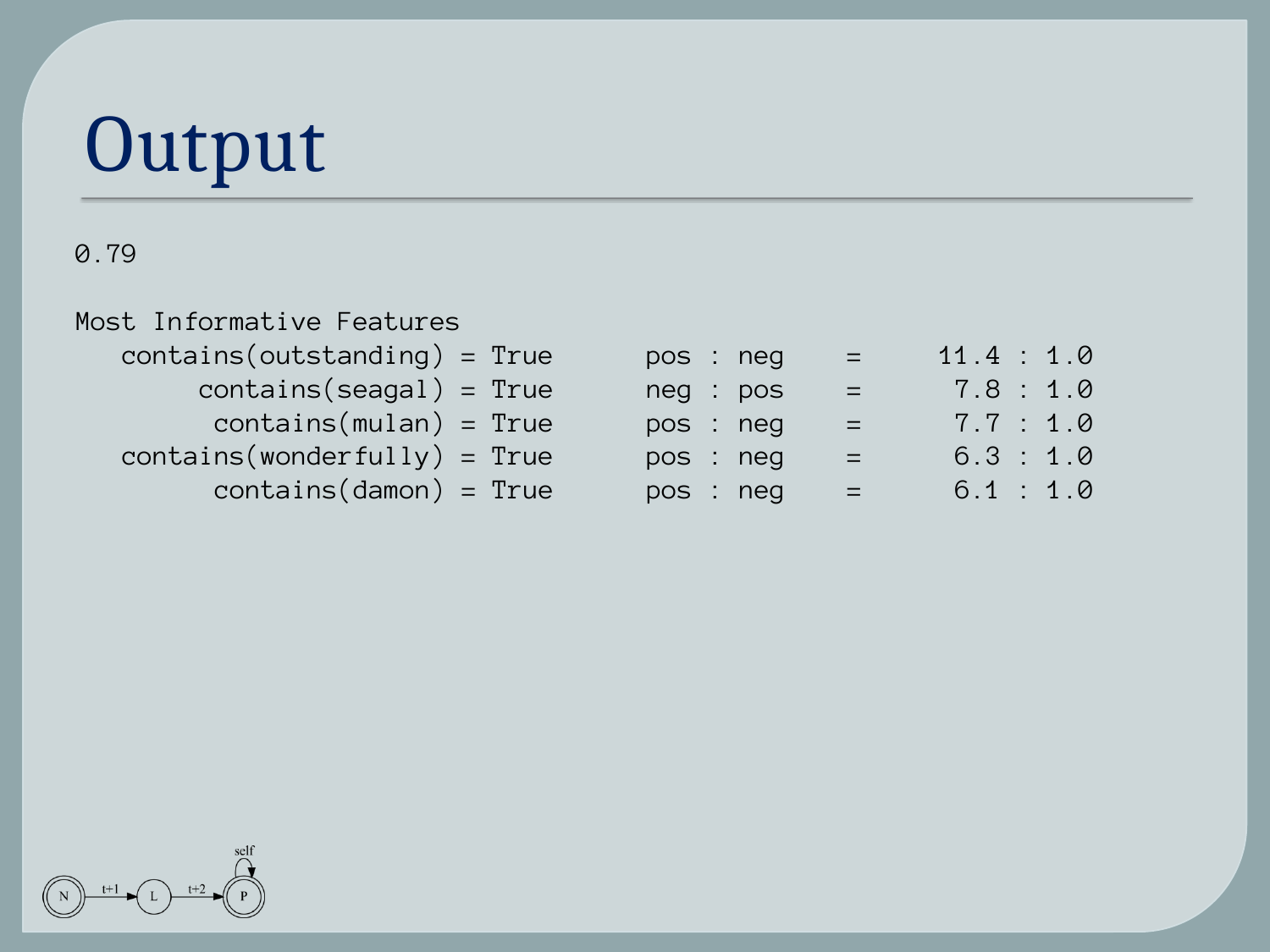

# Output
0.79

Most Informative Features
   contains(outstanding) = True      pos : neg    =     11.4 : 1.0
        contains(seagal) = True      neg : pos    =      7.8 : 1.0
         contains(mulan) = True      pos : neg    =      7.7 : 1.0
   contains(wonderfully) = True      pos : neg    =      6.3 : 1.0
         contains(damon) = True      pos : neg    =      6.1 : 1.0